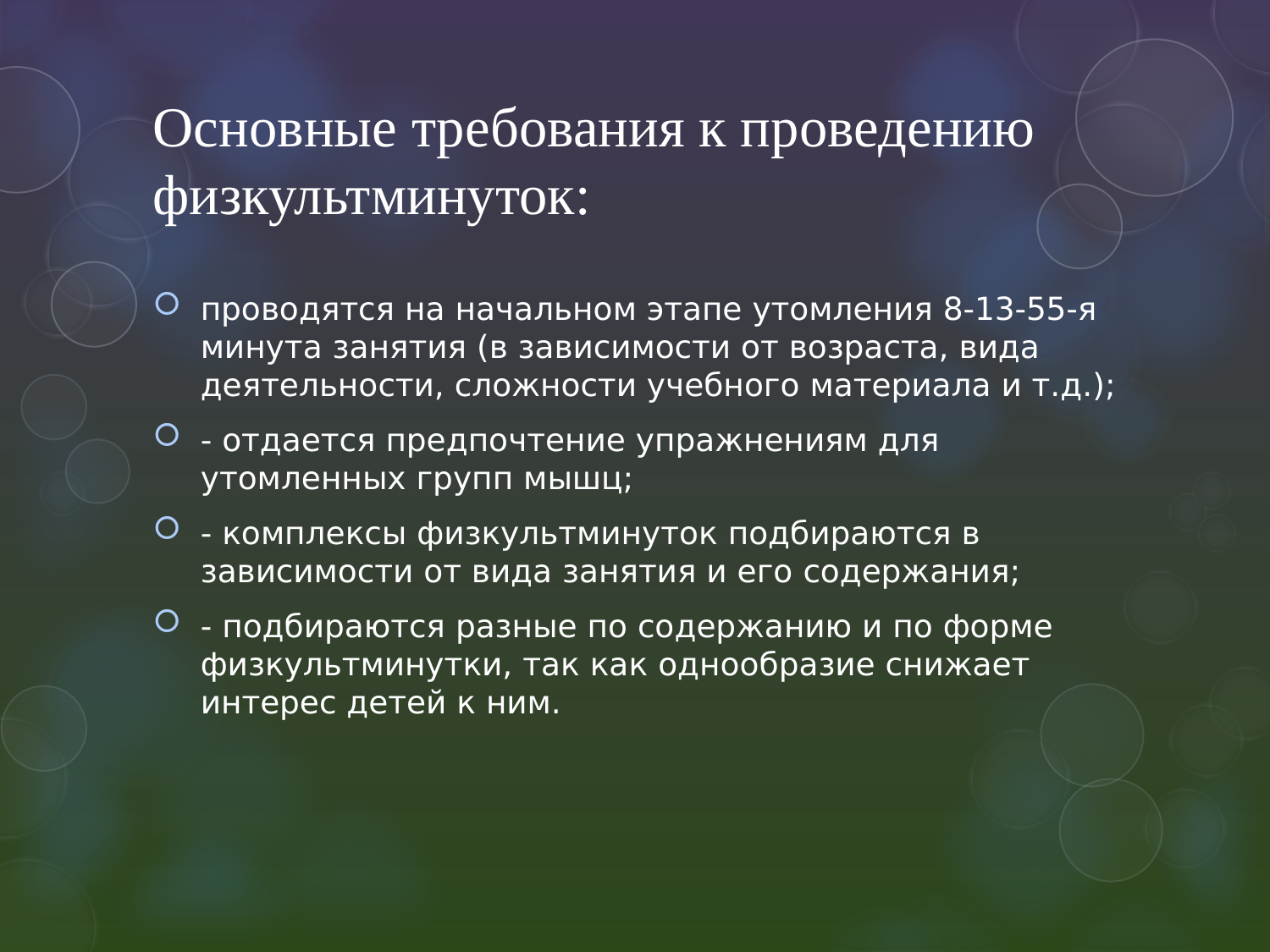

# Основные требования к проведению физкультминуток:
проводятся на начальном этапе утомления 8-13-55-я минута занятия (в зависимости от возраста, вида деятельности, сложности учебного материала и т.д.);
- отдается предпочтение упражнениям для утомленных групп мышц;
- комплексы физкультминуток подбираются в зависимости от вида занятия и его содержания;
- подбираются разные по содержанию и по форме физкультминутки, так как однообразие снижает интерес детей к ним.